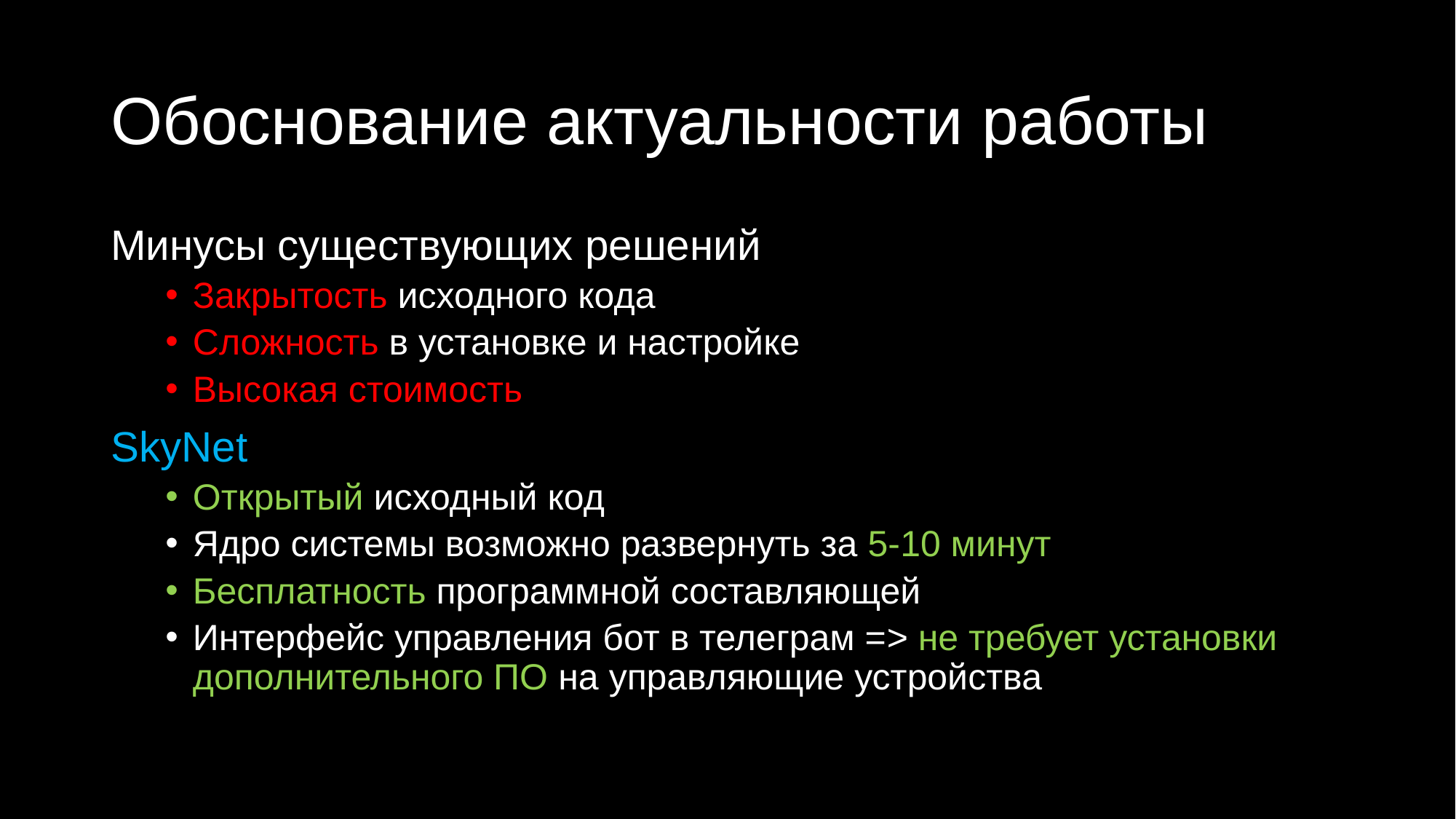

# Обоснование актуальности работы
Минусы существующих решений
Закрытость исходного кода
Сложность в установке и настройке
Высокая стоимость
SkyNet
Открытый исходный код
Ядро системы возможно развернуть за 5-10 минут
Бесплатность программной составляющей
Интерфейс управления бот в телеграм => не требует установки дополнительного ПО на управляющие устройства